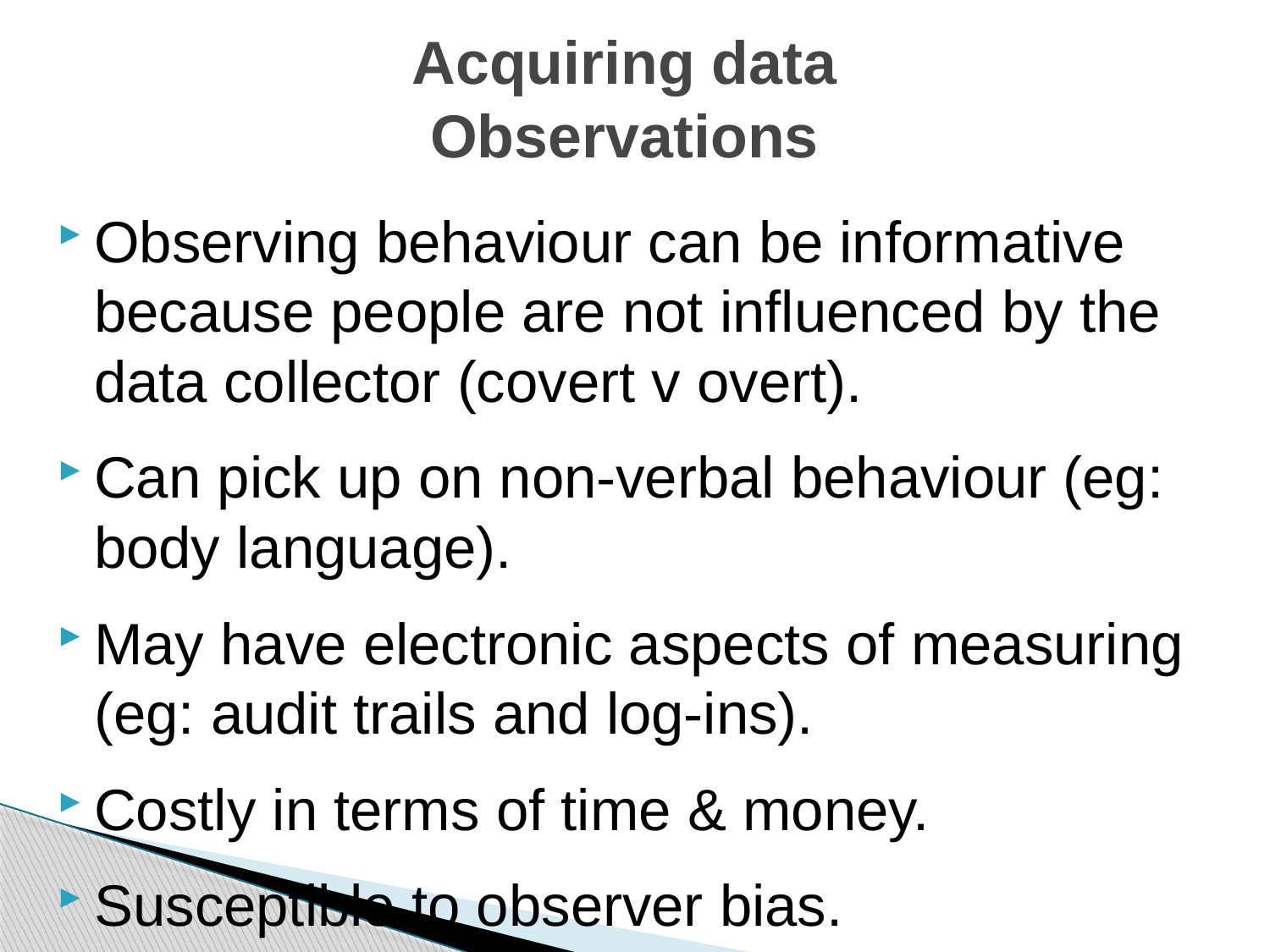

# Acquiring data Observations
Observing behaviour can be informative because people are not influenced by the data collector (covert v overt).
Can pick up on non-verbal behaviour (eg: body language).
May have electronic aspects of measuring (eg: audit trails and log-ins).
Costly in terms of time & money.
Susceptible to observer bias.